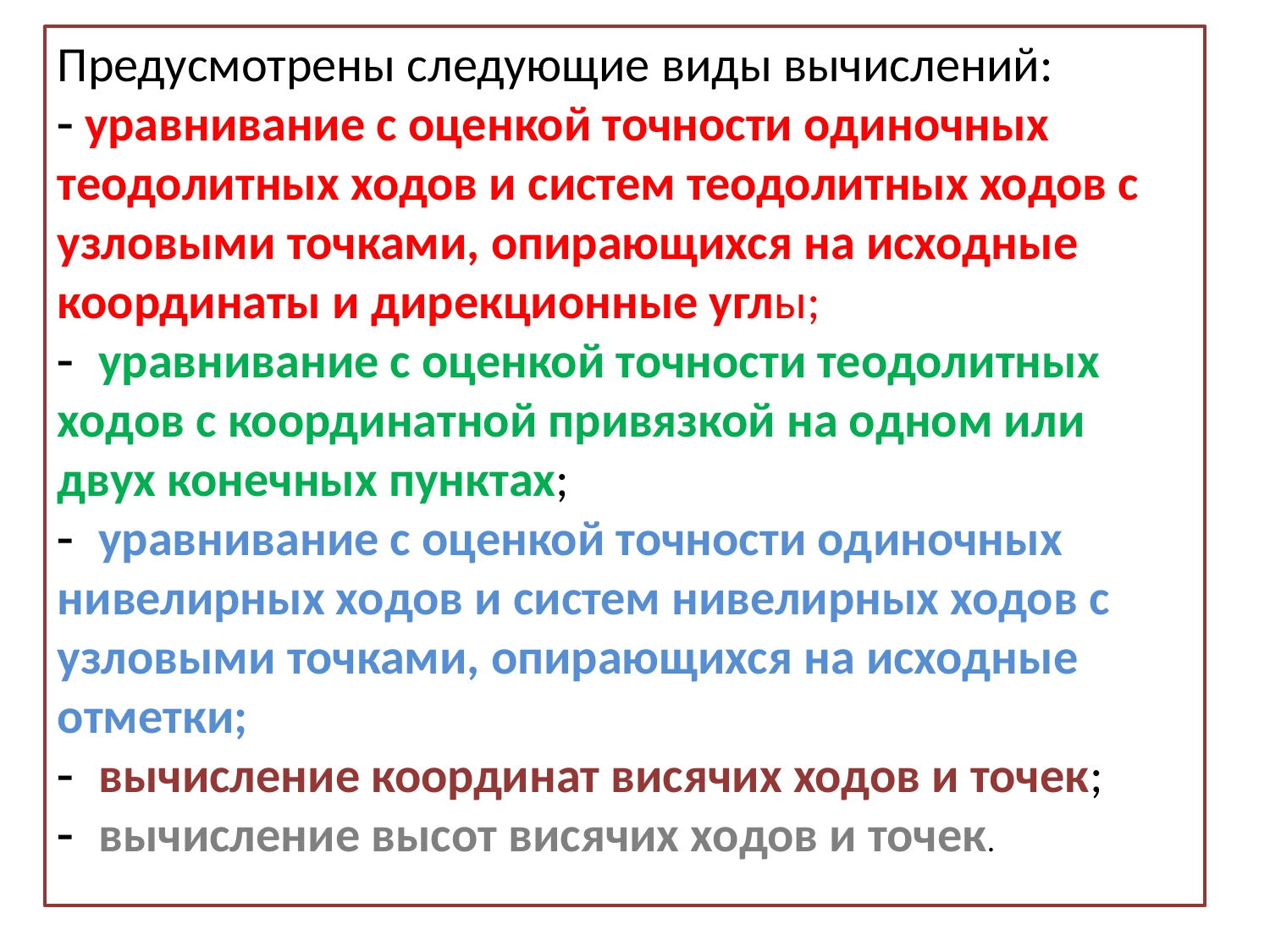

Предусмотрены следующие виды вычислений:
− уравнивание с оценкой точности одиночных теодолитных ходов и систем теодолитных ходов с
узловыми точками, опирающихся на исходные координаты и дирекционные углы;
− уравнивание с оценкой точности теодолитных ходов с координатной привязкой на одном или
двух конечных пунктах;
− уравнивание с оценкой точности одиночных нивелирных ходов и систем нивелирных ходов с узловыми точками, опирающихся на исходные отметки;
− вычисление координат висячих ходов и точек;
− вычисление высот висячих ходов и точек.